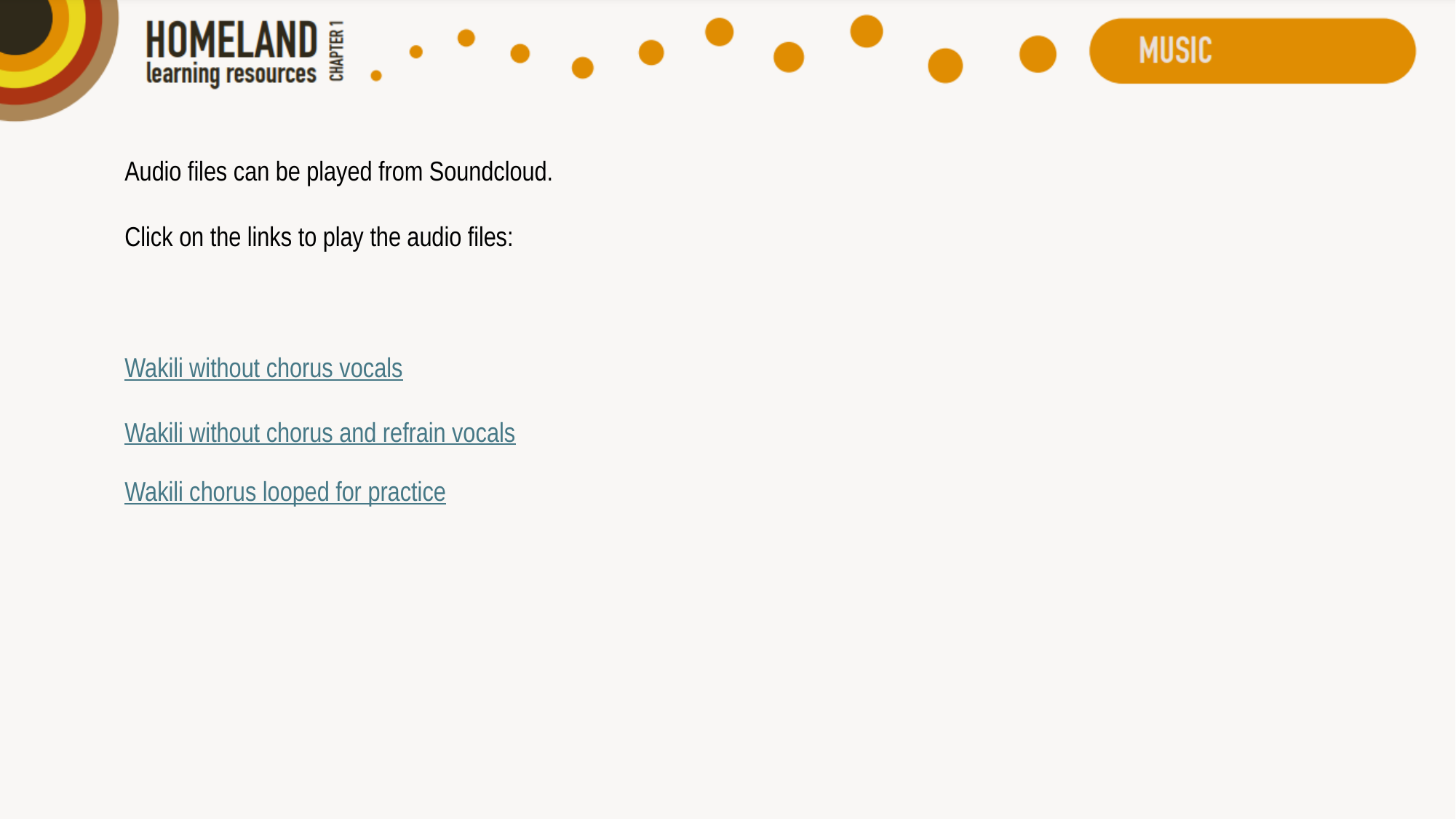

Audio files can be played from Soundcloud.

Click on the links to play the audio files:

Wakili without chorus vocals

Wakili without chorus and refrain vocals
Wakili chorus looped for practice